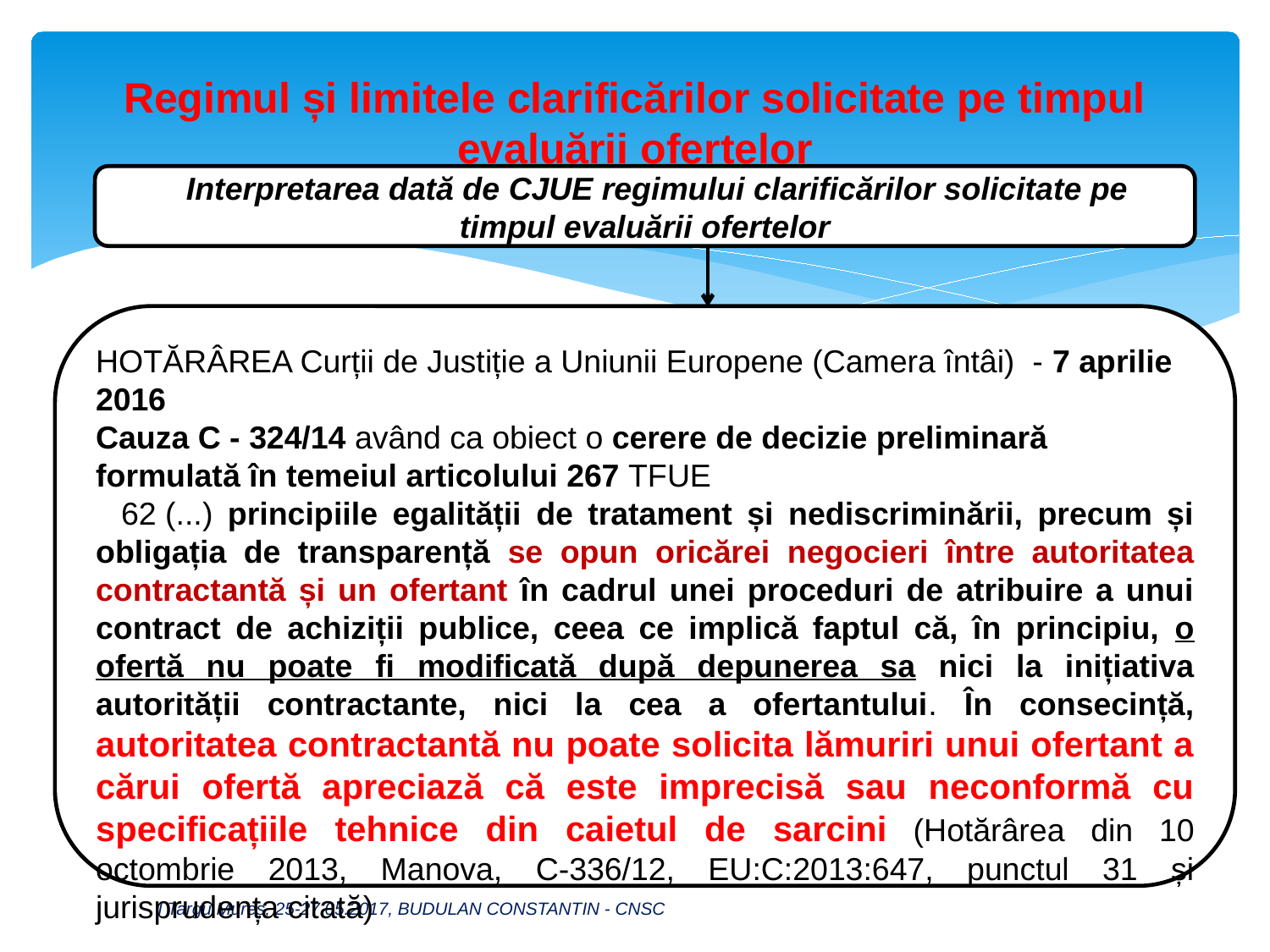

# Regimul și limitele clarificărilor solicitate pe timpul evaluării ofertelor
Interpretarea dată de CJUE regimului clarificărilor solicitate pe timpul evaluării ofertelor
HOTĂRÂREA Curții de Justiție a Uniunii Europene (Camera întâi)  - 7 aprilie 2016
Cauza C - 324/14 având ca obiect o cerere de decizie preliminară formulată în temeiul articolului 267 TFUE
62 (...) principiile egalității de tratament și nediscriminării, precum și obligația de transparență se opun oricărei negocieri între autoritatea contractantă și un ofertant în cadrul unei proceduri de atribuire a unui contract de achiziții publice, ceea ce implică faptul că, în principiu, o ofertă nu poate fi modificată după depunerea sa nici la inițiativa autorității contractante, nici la cea a ofertantului. În consecință, autoritatea contractantă nu poate solicita lămuriri unui ofertant a cărui ofertă apreciază că este imprecisă sau neconformă cu specificațiile tehnice din caietul de sarcini (Hotărârea din 10 octombrie 2013, Manova, C‑336/12, EU:C:2013:647, punctul 31 și jurisprudența citată)

I Targu Mureș, 25-27.05.2017, BUDULAN CONSTANTIN - CNSC